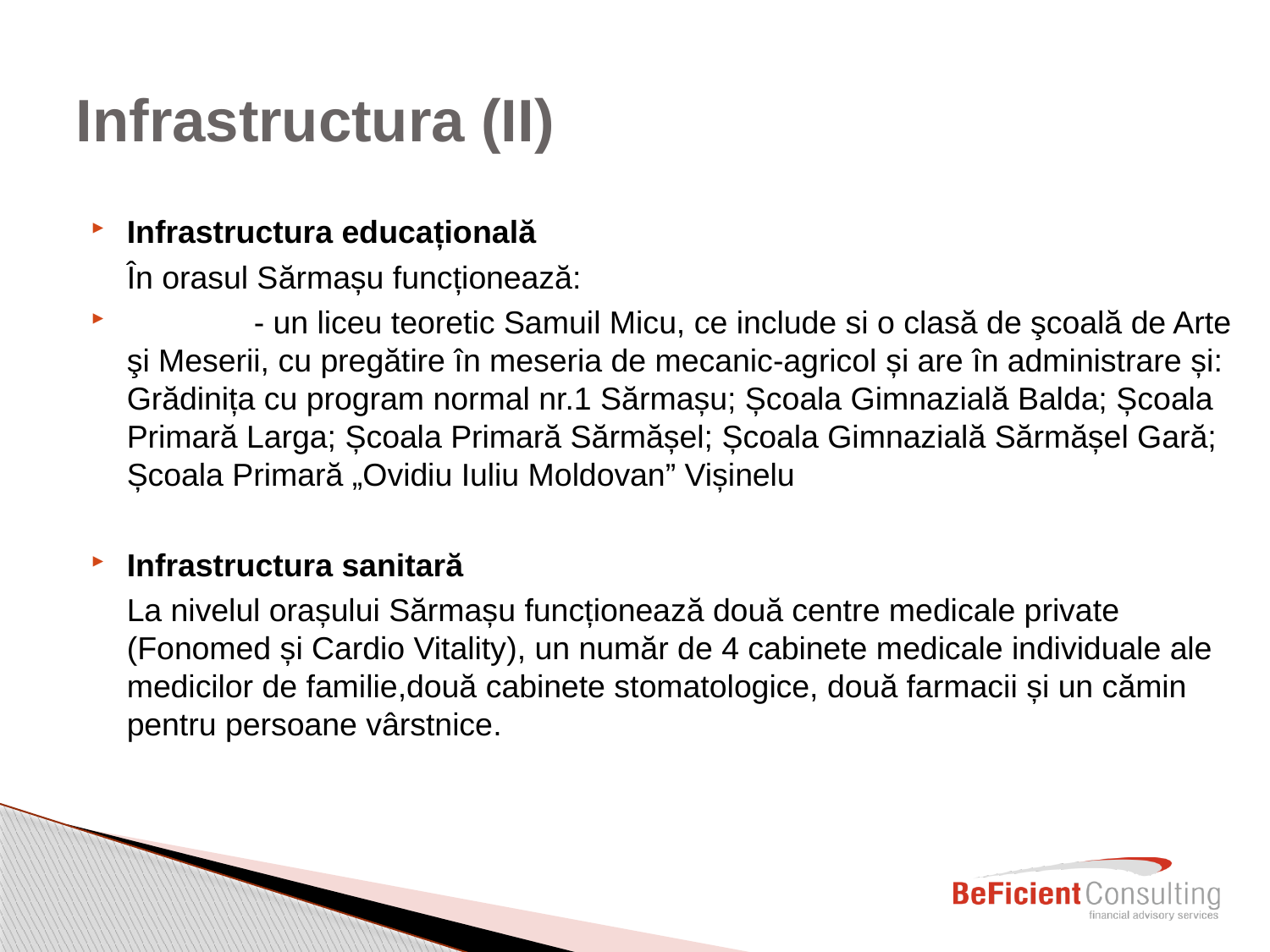

# Infrastructura (II)
Infrastructura educațională
	În orasul Sărmașu funcționează:
	- un liceu teoretic Samuil Micu, ce include si o clasă de şcoală de Arte şi Meserii, cu pregătire în meseria de mecanic-agricol și are în administrare și: Grădinița cu program normal nr.1 Sărmașu; Școala Gimnazială Balda; Școala Primară Larga; Școala Primară Sărmășel; Școala Gimnazială Sărmășel Gară; Școala Primară „Ovidiu Iuliu Moldovan” Vișinelu

Infrastructura sanitară
	La nivelul orașului Sărmașu funcționează două centre medicale private (Fonomed și Cardio Vitality), un număr de 4 cabinete medicale individuale ale medicilor de familie,două cabinete stomatologice, două farmacii și un cămin pentru persoane vârstnice.